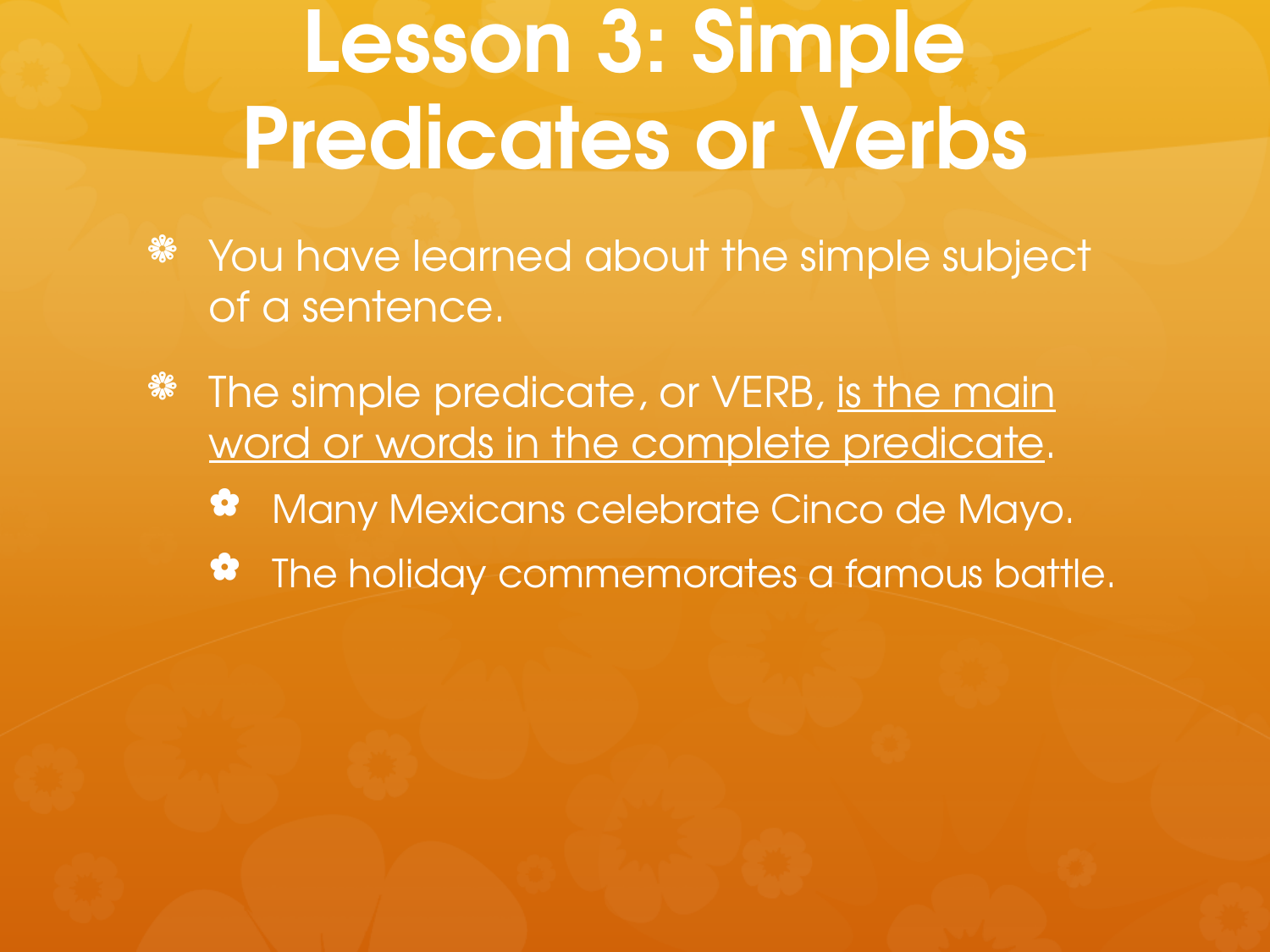

# Lesson 3: Simple Predicates or Verbs
You have learned about the simple subject of a sentence.
The simple predicate, or VERB, is the main word or words in the complete predicate.
Many Mexicans celebrate Cinco de Mayo.
The holiday commemorates a famous battle.